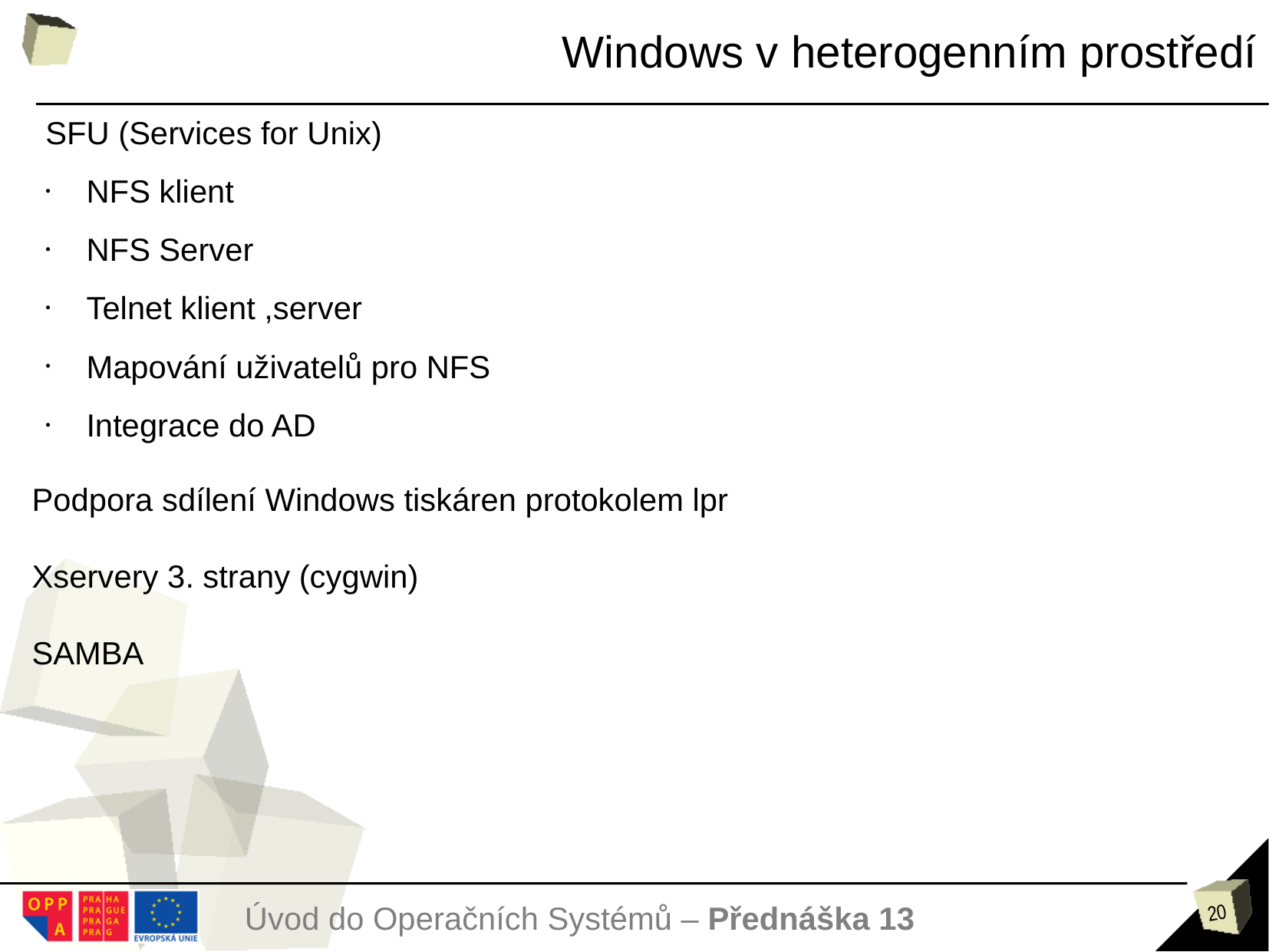

Windows v heterogenním prostředí
SFU (Services for Unix)
NFS klient
NFS Server
Telnet klient ,server
Mapování uživatelů pro NFS
Integrace do AD
Podpora sdílení Windows tiskáren protokolem lpr

Xservery 3. strany (cygwin)

SAMBA